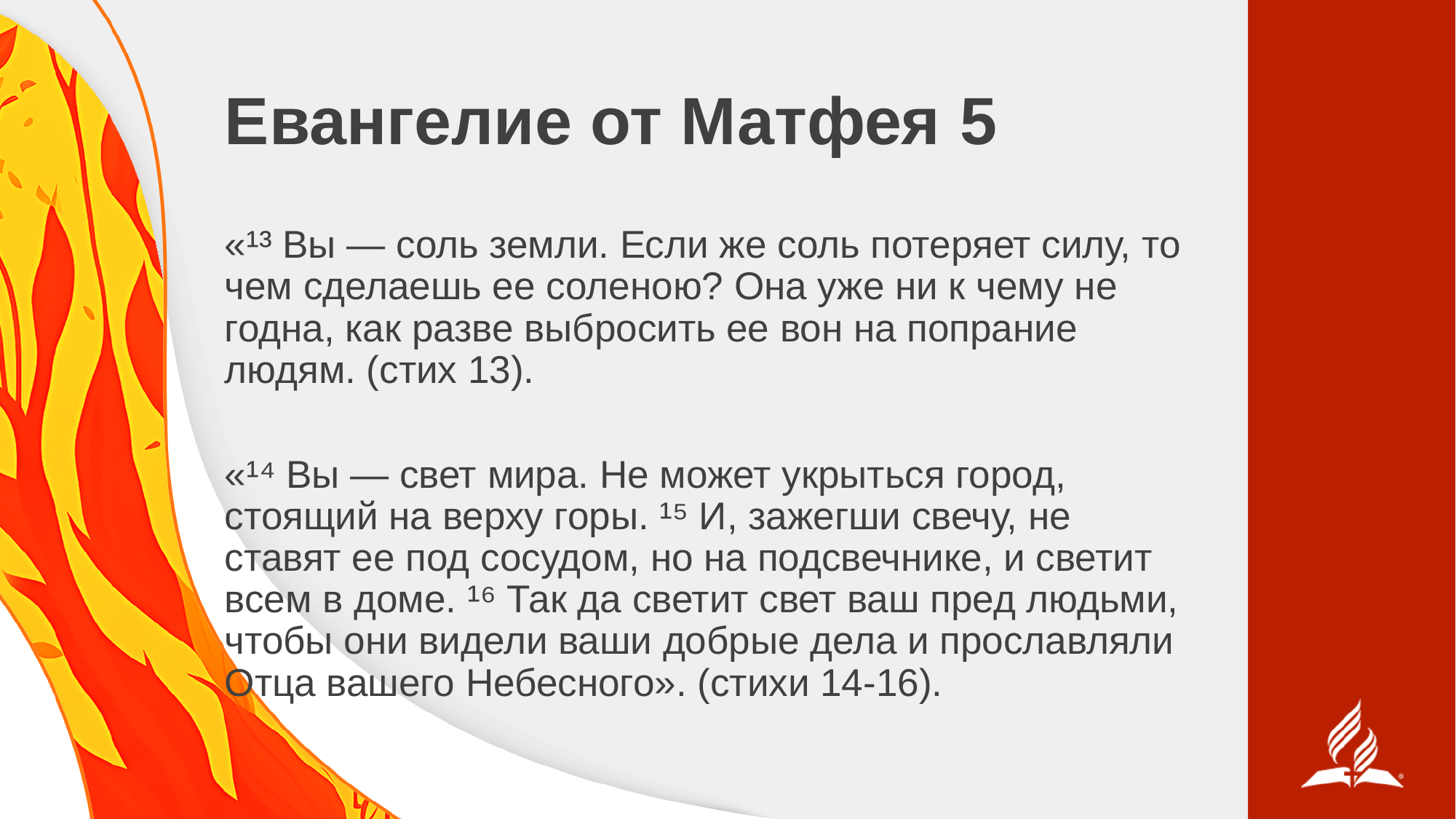

# Евангелие от Матфея 5
«¹³ Вы — соль земли. Если же соль потеряет силу, то чем сделаешь ее соленою? Она уже ни к чему не годна, как разве выбросить ее вон на попрание людям. (стих 13).

«¹⁴ Вы — свет мира. Не может укрыться город, стоящий на верху горы. ¹⁵ И, зажегши свечу, не ставят ее под сосудом, но на подсвечнике, и светит всем в доме. ¹⁶ Так да светит свет ваш пред людьми, чтобы они видели ваши добрые дела и прославляли Отца вашего Небесного». (стихи 14-16).